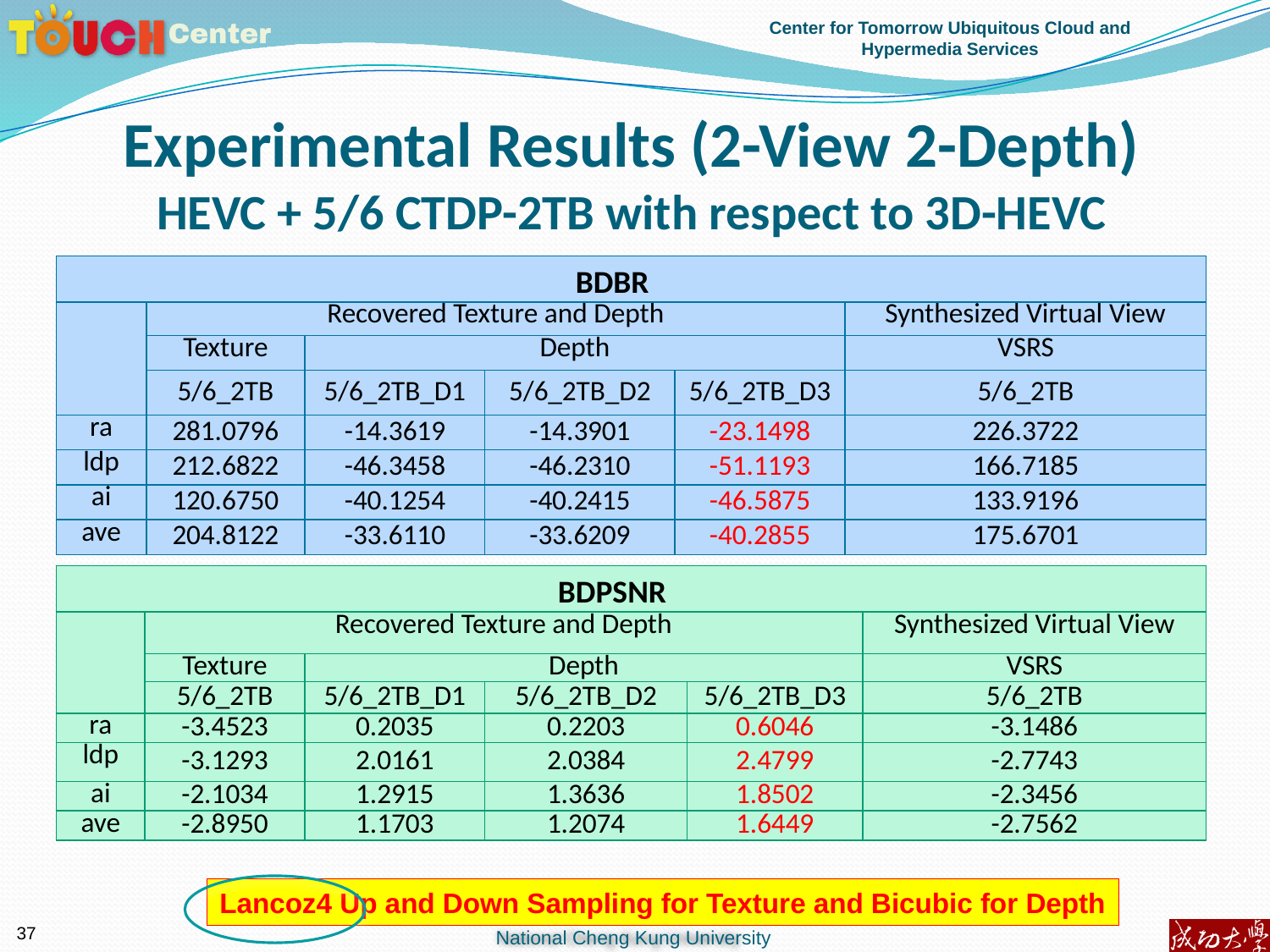

Experimental Results (2-View 2-Depth)
HEVC + 5/6 CTDP-2TB with respect to 3D-HEVC
| BDBR |  |  |  |  |  |
| --- | --- | --- | --- | --- | --- |
|  | Recovered Texture and Depth |  |  |  | Synthesized Virtual View |
|  | Texture | Depth |  |  | VSRS |
|  | 5/6\_2TB | 5/6\_2TB\_D1 | 5/6\_2TB\_D2 | 5/6\_2TB\_D3 | 5/6\_2TB |
| ra | 281.0796 | -14.3619 | -14.3901 | -23.1498 | 226.3722 |
| ldp | 212.6822 | -46.3458 | -46.2310 | -51.1193 | 166.7185 |
| ai | 120.6750 | -40.1254 | -40.2415 | -46.5875 | 133.9196 |
| ave | 204.8122 | -33.6110 | -33.6209 | -40.2855 | 175.6701 |
| BDPSNR |  |  |  |  |  |
| --- | --- | --- | --- | --- | --- |
|  | Recovered Texture and Depth |  |  |  | Synthesized Virtual View |
|  | Texture | Depth |  |  | VSRS |
|  | 5/6\_2TB | 5/6\_2TB\_D1 | 5/6\_2TB\_D2 | 5/6\_2TB\_D3 | 5/6\_2TB |
| ra | -3.4523 | 0.2035 | 0.2203 | 0.6046 | -3.1486 |
| ldp | -3.1293 | 2.0161 | 2.0384 | 2.4799 | -2.7743 |
| ai | -2.1034 | 1.2915 | 1.3636 | 1.8502 | -2.3456 |
| ave | -2.8950 | 1.1703 | 1.2074 | 1.6449 | -2.7562 |

Lancoz4 Up and Down Sampling for Texture and Bicubic for Depth